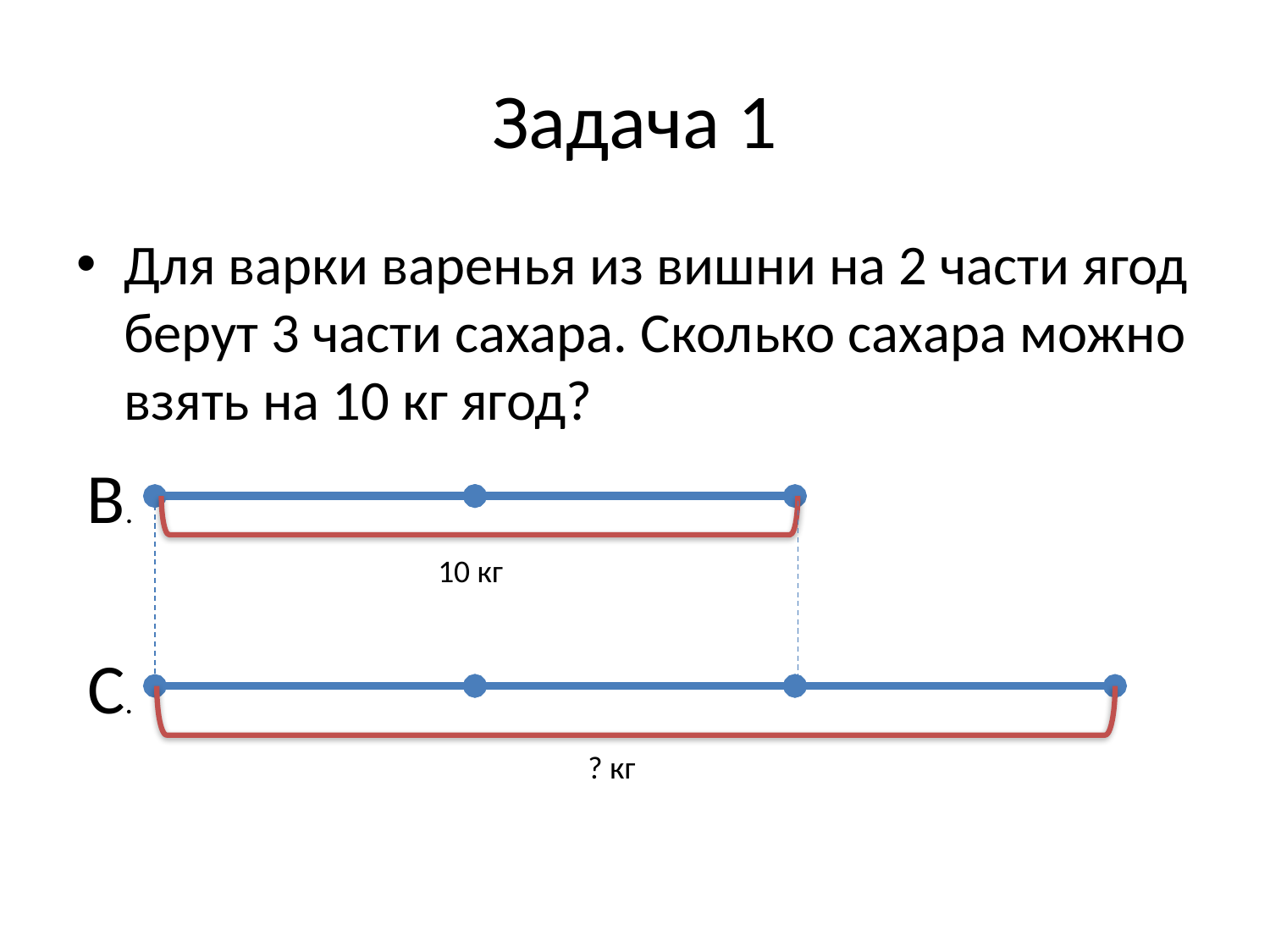

# Задача 1

Для варки варенья из вишни на 2 части ягод берут 3 части сахара. Сколько сахара можно взять на 10 кг ягод?

В.
10 кг
С.
? кг